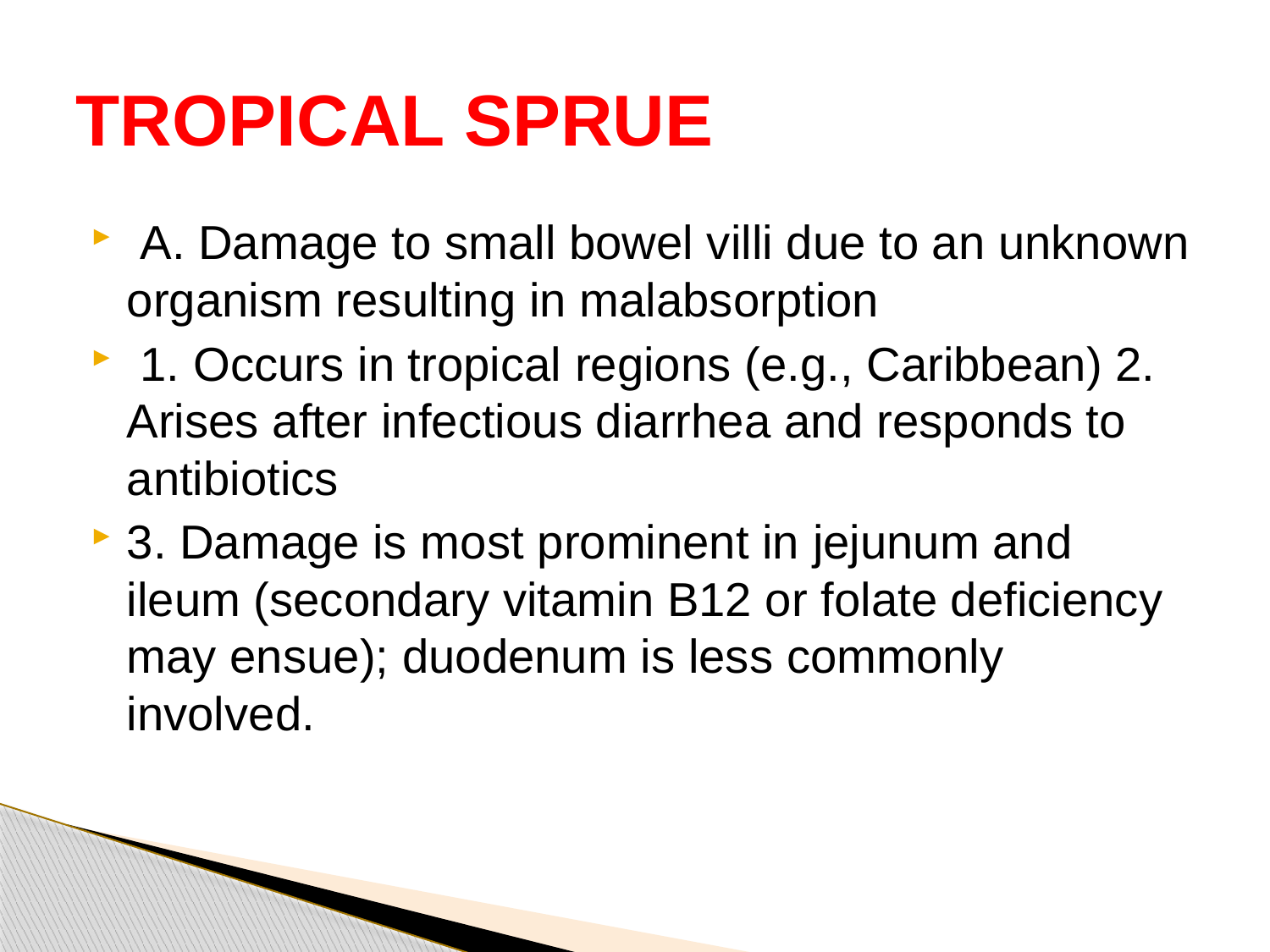

# TROPICAL SPRUE
 A. Damage to small bowel villi due to an unknown organism resulting in malabsorption
 1. Occurs in tropical regions (e.g., Caribbean) 2. Arises after infectious diarrhea and responds to antibiotics
3. Damage is most prominent in jejunum and ileum (secondary vitamin B12 or folate deficiency may ensue); duodenum is less commonly involved.